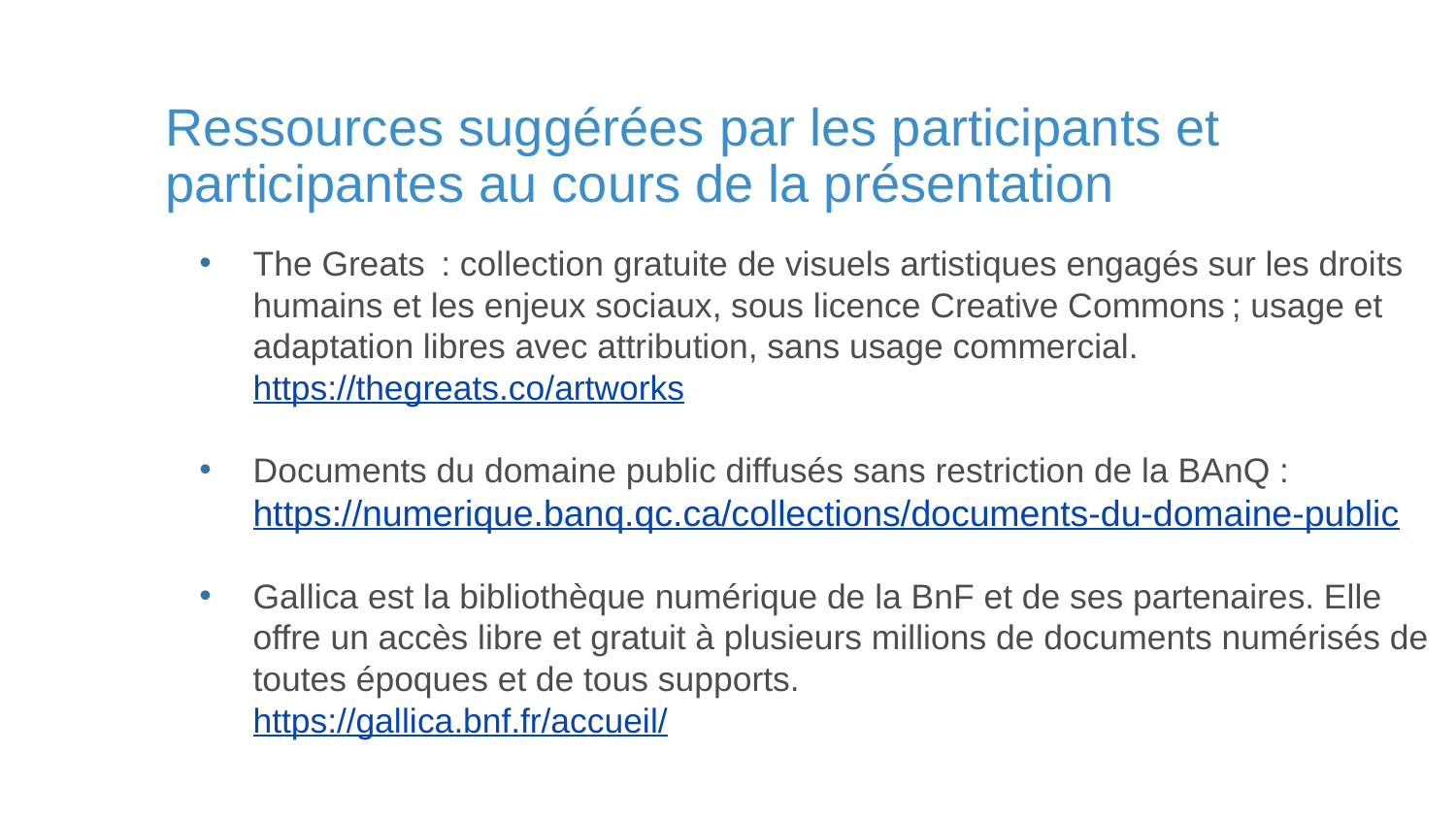

# Ressources suggérées par les participants et participantes au cours de la présentation
The Greats  : collection gratuite de visuels artistiques engagés sur les droits humains et les enjeux sociaux, sous licence Creative Commons ; usage et adaptation libres avec attribution, sans usage commercial.      https://thegreats.co/artworks

Documents du domaine public diffusés sans restriction de la BAnQ :
https://numerique.banq.qc.ca/collections/documents-du-domaine-public

Gallica est la bibliothèque numérique de la BnF et de ses partenaires. Elle offre un accès libre et gratuit à plusieurs millions de documents numérisés de toutes époques et de tous supports.
https://gallica.bnf.fr/accueil/